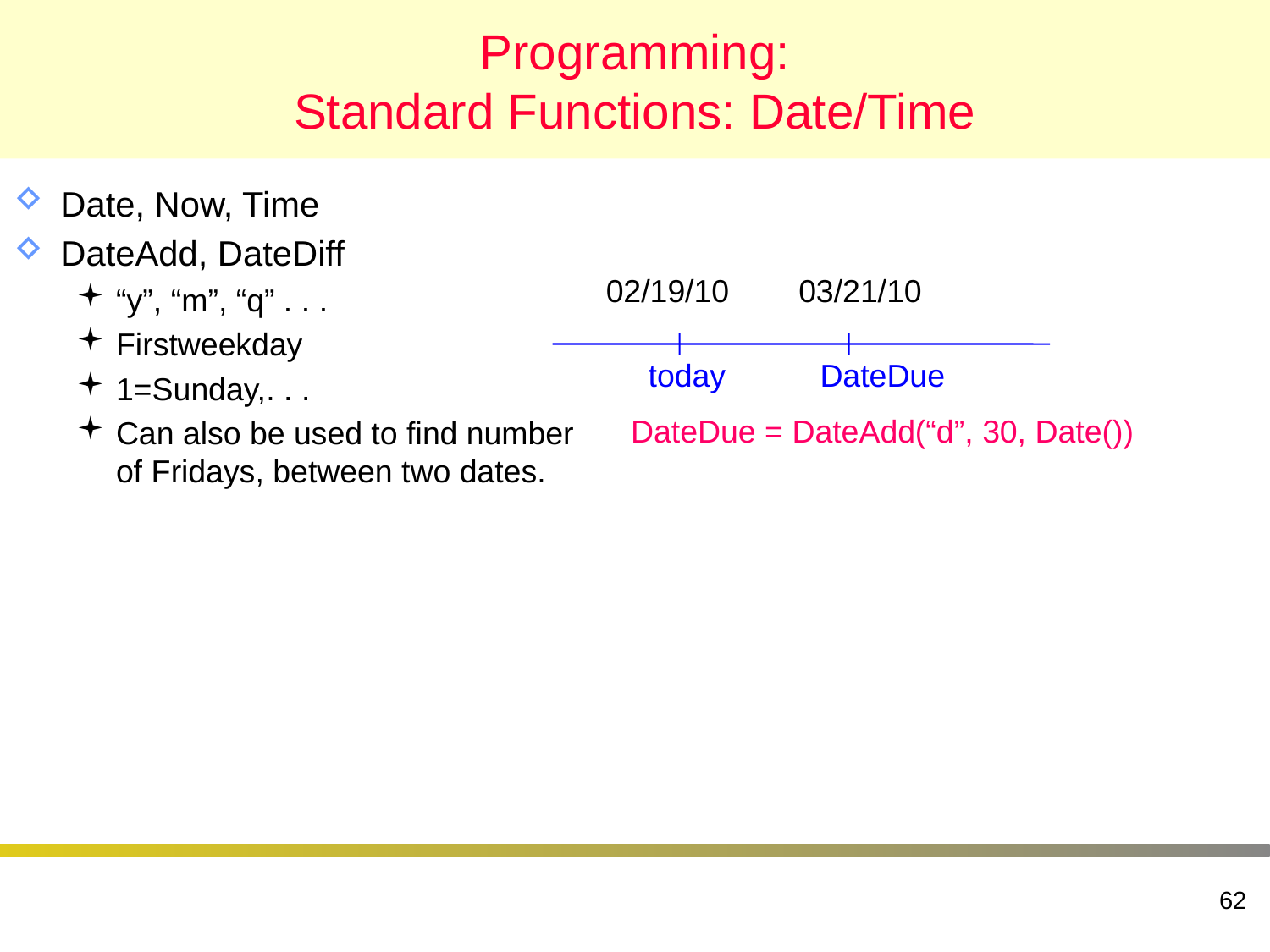

# Programming: Standard Functions: Date/Time
Date, Now, Time
DateAdd, DateDiff
“y”, “m”, “q” . . .
Firstweekday
1=Sunday,. . .
Can also be used to find number of Fridays, between two dates.
02/19/10
03/21/10

today
DateDue
DateDue = DateAdd(“d”, 30, Date())
62